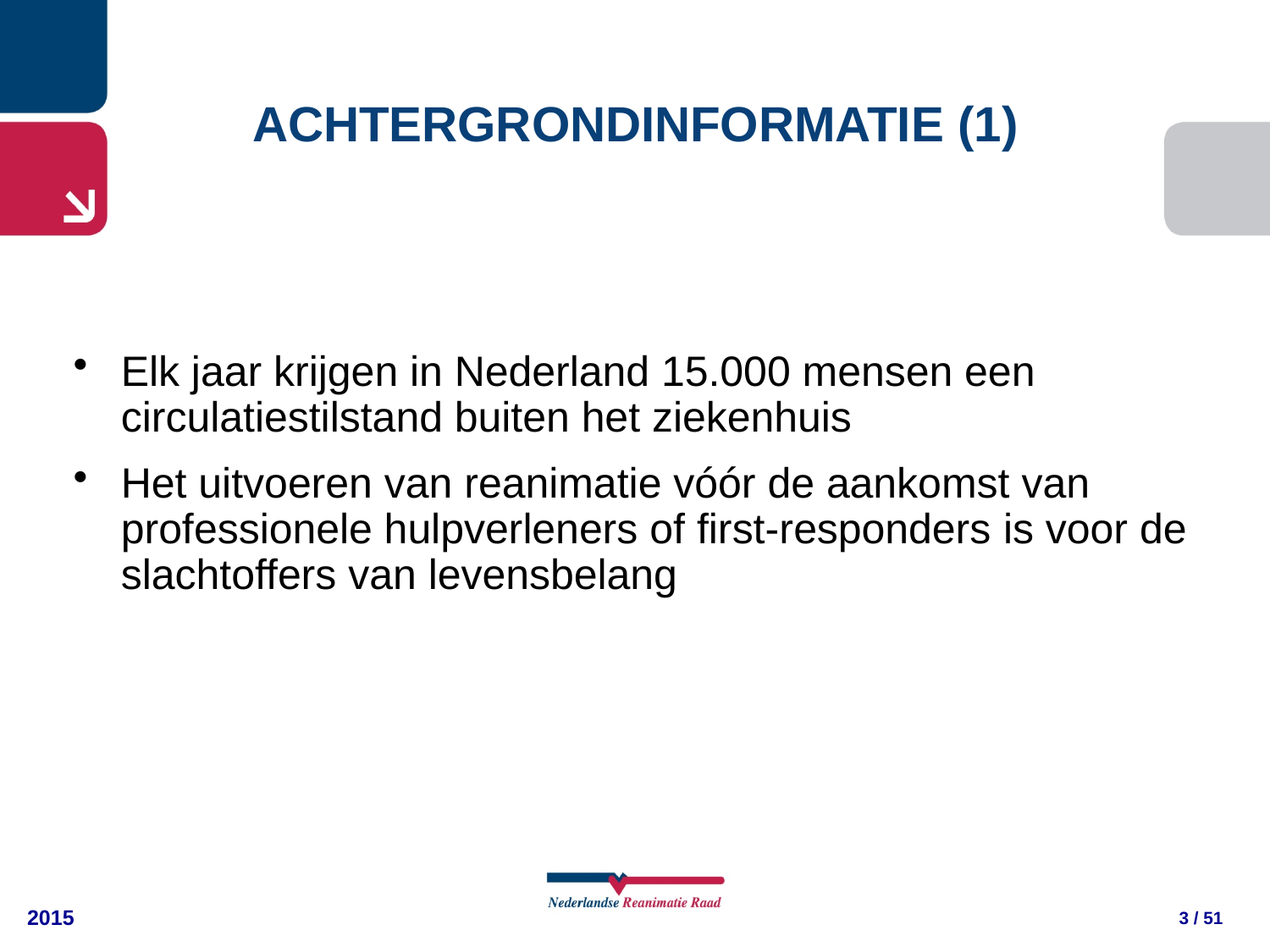

ACHTERGRONDINFORMATIE (1)
Elk jaar krijgen in Nederland 15.000 mensen een circulatiestilstand buiten het ziekenhuis
Het uitvoeren van reanimatie vóór de aankomst van professionele hulpverleners of first-responders is voor de slachtoffers van levensbelang